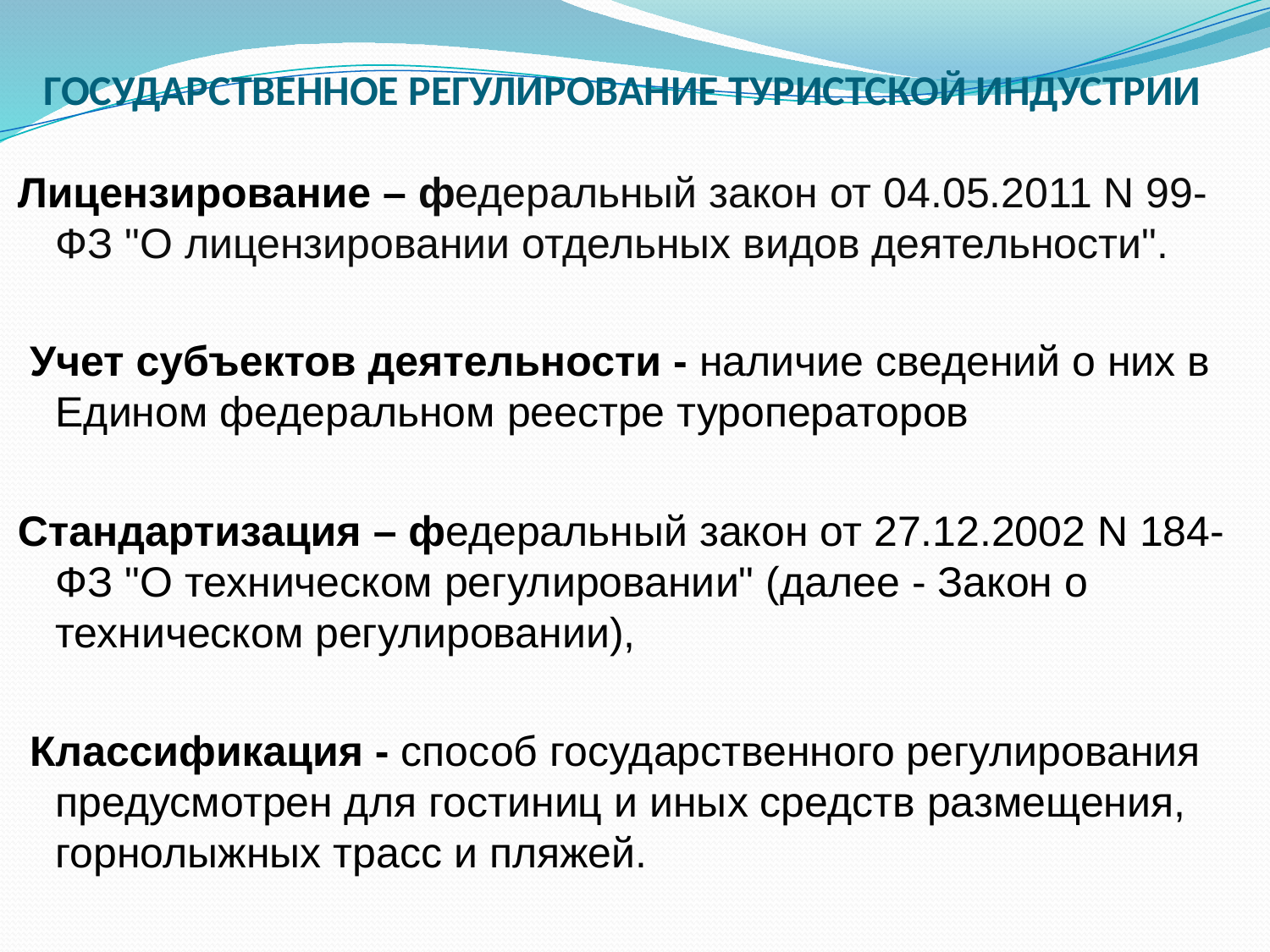

ГОСУДАРСТВЕННОЕ РЕГУЛИРОВАНИЕ ТУРИСТСКОЙ ИНДУСТРИИ
Лицензирование – федеральный закон от 04.05.2011 N 99-ФЗ "О лицензировании отдельных видов деятельности".

 Учет субъектов деятельности - наличие сведений о них в Едином федеральном реестре туроператоров

Стандартизация – федеральный закон от 27.12.2002 N 184-ФЗ "О техническом регулировании" (далее - Закон о техническом регулировании),

 Классификация - способ государственного регулирования предусмотрен для гостиниц и иных средств размещения, горнолыжных трасс и пляжей.